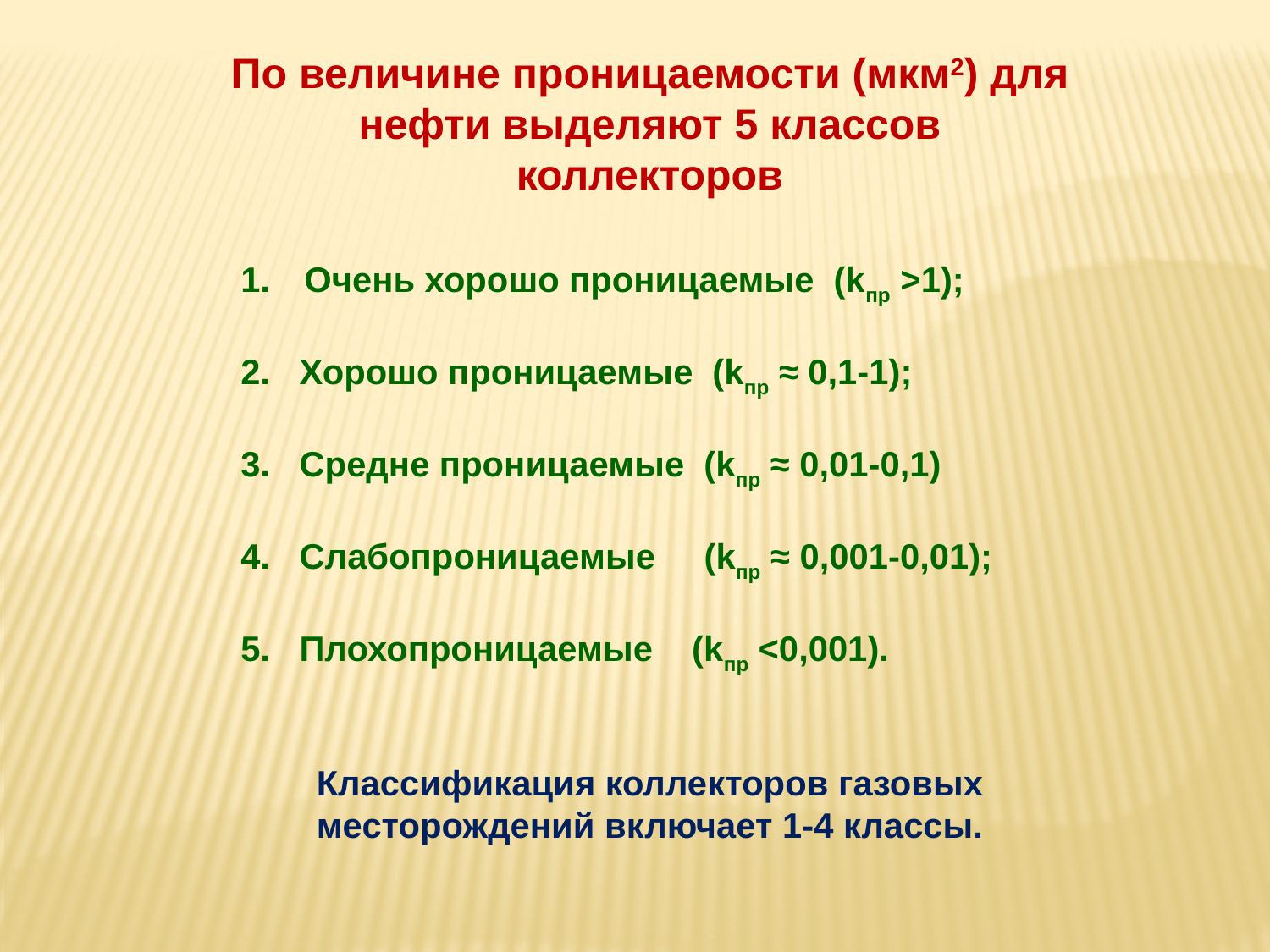

По величине проницаемости (мкм2) для нефти выделяют 5 классов коллекторов
Очень хорошо проницаемые  (kпр >1);

2.   Хорошо проницаемые  (kпр ≈ 0,1-1);

3.   Средне проницаемые  (kпр ≈ 0,01-0,1)

4.   Слабопроницаемые     (kпр ≈ 0,001-0,01);

5.   Плохопроницаемые    (kпр <0,001).
Классификация коллекторов газовых месторождений включает 1-4 классы.